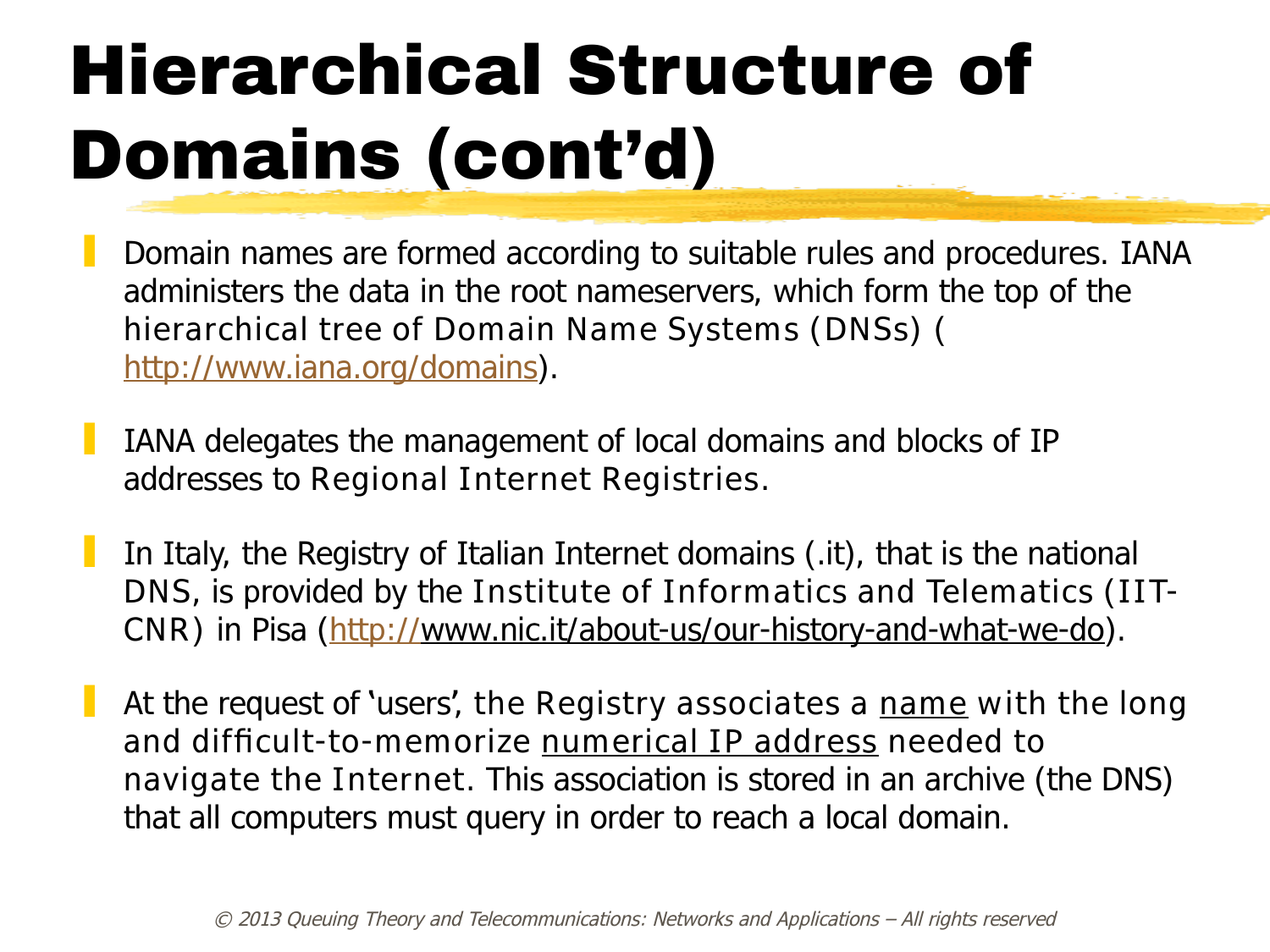

# Hierarchical Structure of Domains (cont’d)
Domain names are formed according to suitable rules and procedures. IANA administers the data in the root nameservers, which form the top of the hierarchical tree of Domain Name Systems (DNSs) (http://www.iana.org/domains).

IANA delegates the management of local domains and blocks of IP addresses to Regional Internet Registries.

In Italy, the Registry of Italian Internet domains (.it), that is the national DNS, is provided by the Institute of Informatics and Telematics (IIT-CNR) in Pisa (http://www.nic.it/about-us/our-history-and-what-we-do).

At the request of ‘users’, the Registry associates a name with the long and difficult-to-memorize numerical IP address needed to navigate the Internet. This association is stored in an archive (the DNS) that all computers must query in order to reach a local domain.

© 2013 Queuing Theory and Telecommunications: Networks and Applications – All rights reserved